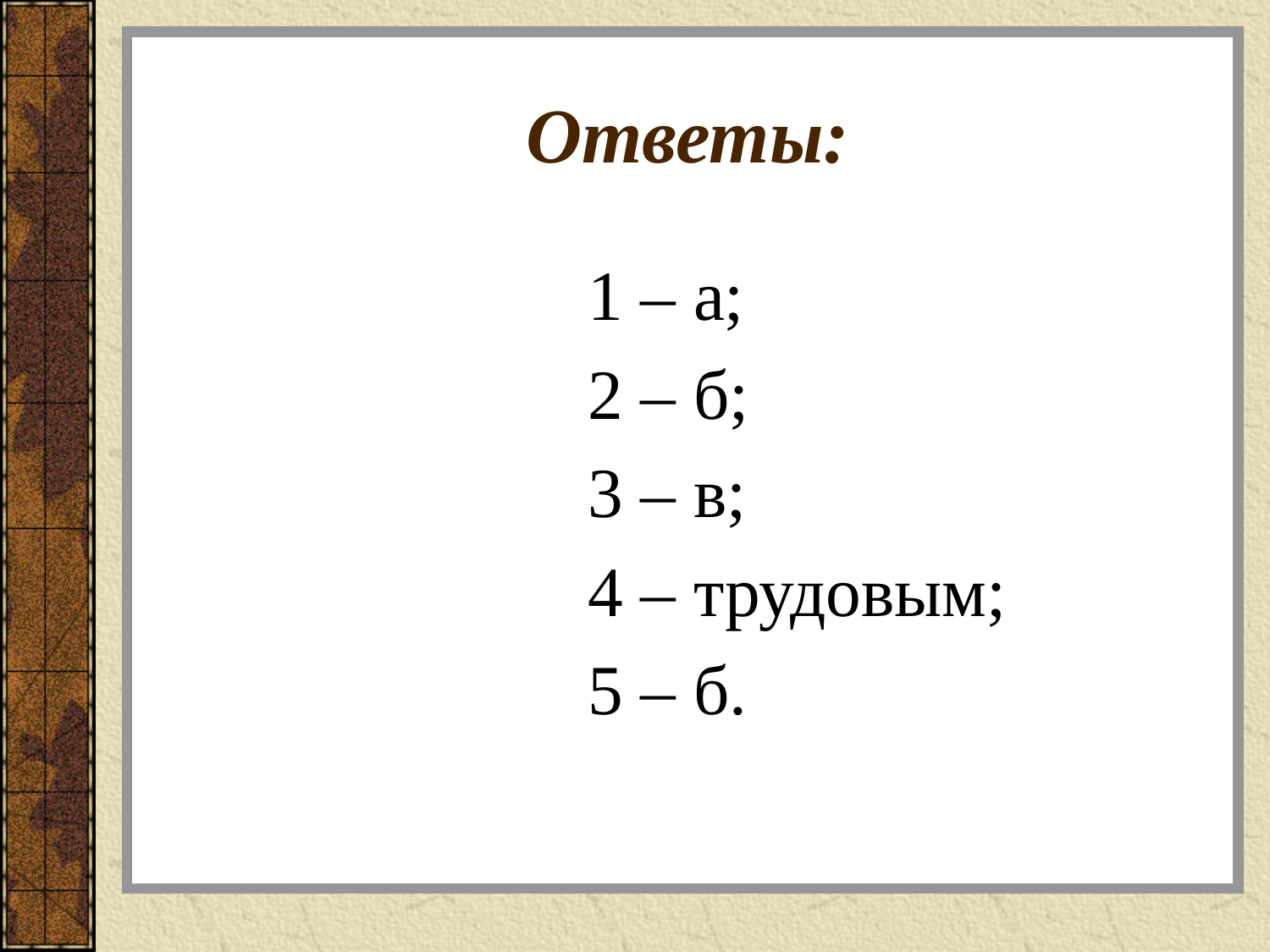

# Ответы:
1 – а;
2 – б;
3 – в;
4 – трудовым;
5 – б.